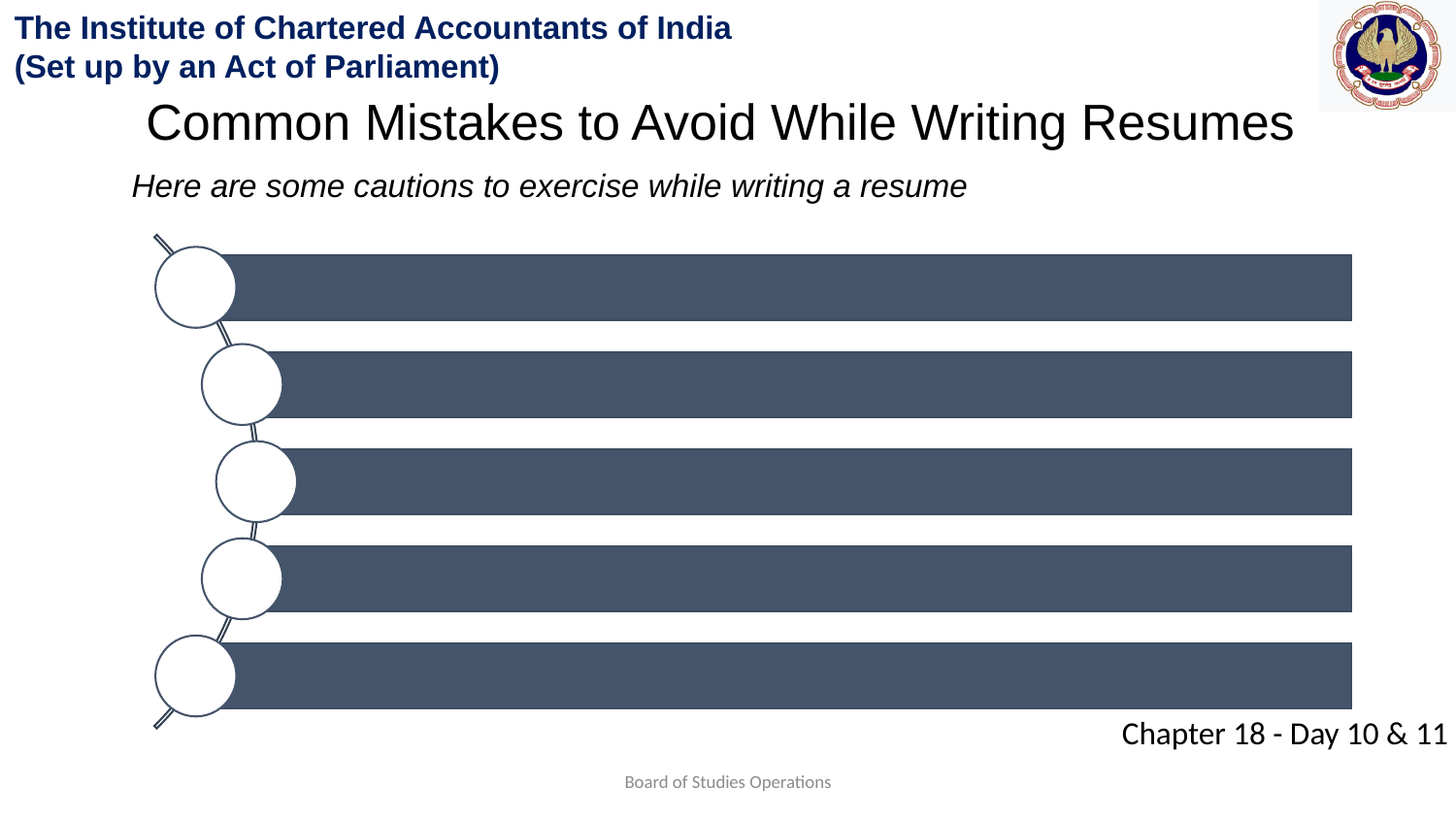

Common Mistakes to Avoid While Writing Resumes
Here are some cautions to exercise while writing a resume
Accuracy: All information must be accurate and truthful
Honesty: Be honest about your qualifications, achievements, and responsibilities
Relevance: Include only relevant experiences, skills, and qualifications that match the requirements of the position
Avoid Personal Information: No information such as age, marital status, gender, religion, or a photograph unless it is explicitly relevant
Be Concise: Keep your resume concise and focused.
Board of Studies Operations